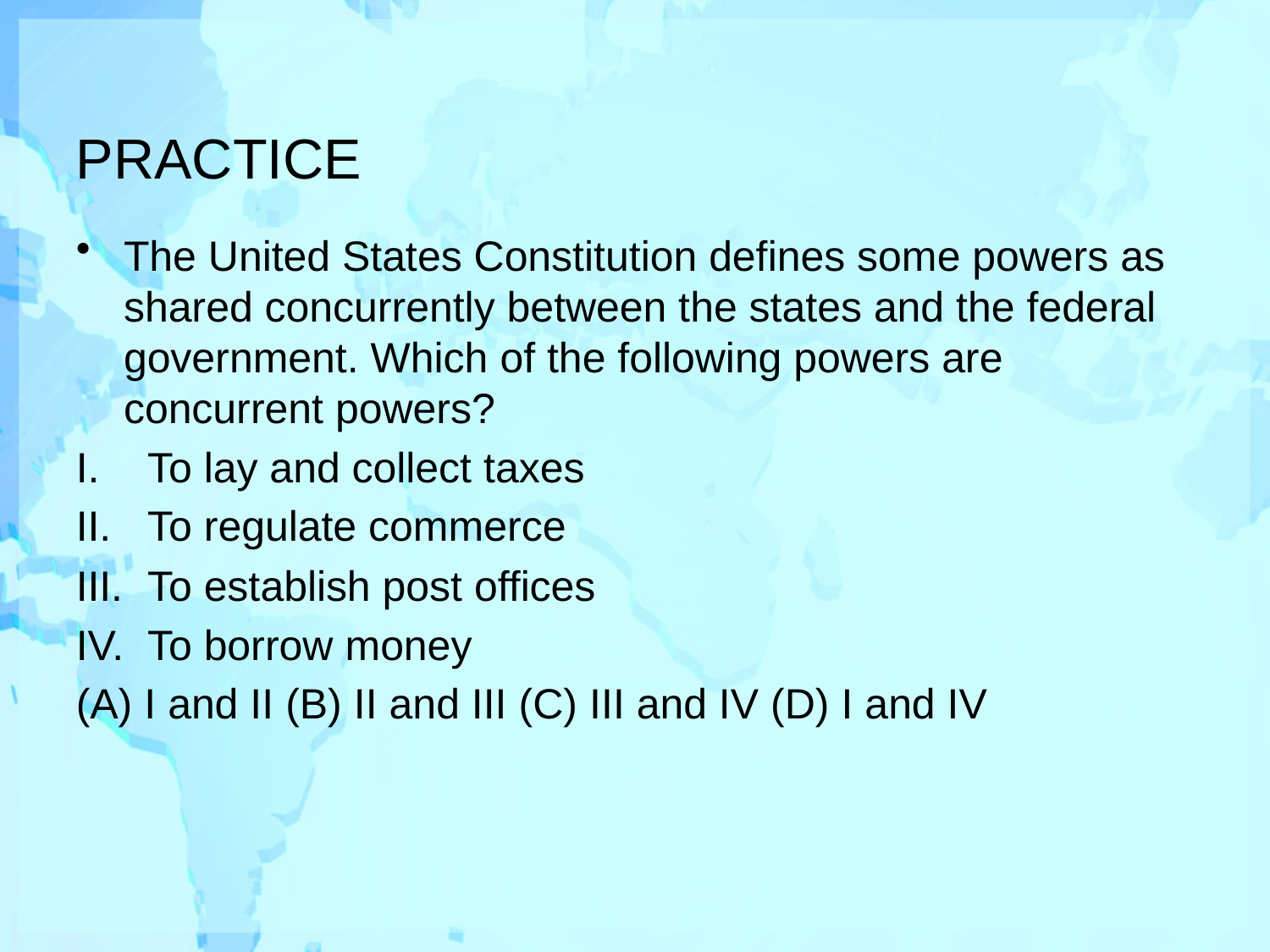

# PRACTICE
The United States Constitution defines some powers as shared concurrently between the states and the federal government. Which of the following powers are concurrent powers?
To lay and collect taxes
To regulate commerce
To establish post offices
To borrow money
(A) I and II (B) II and III (C) III and IV (D) I and IV